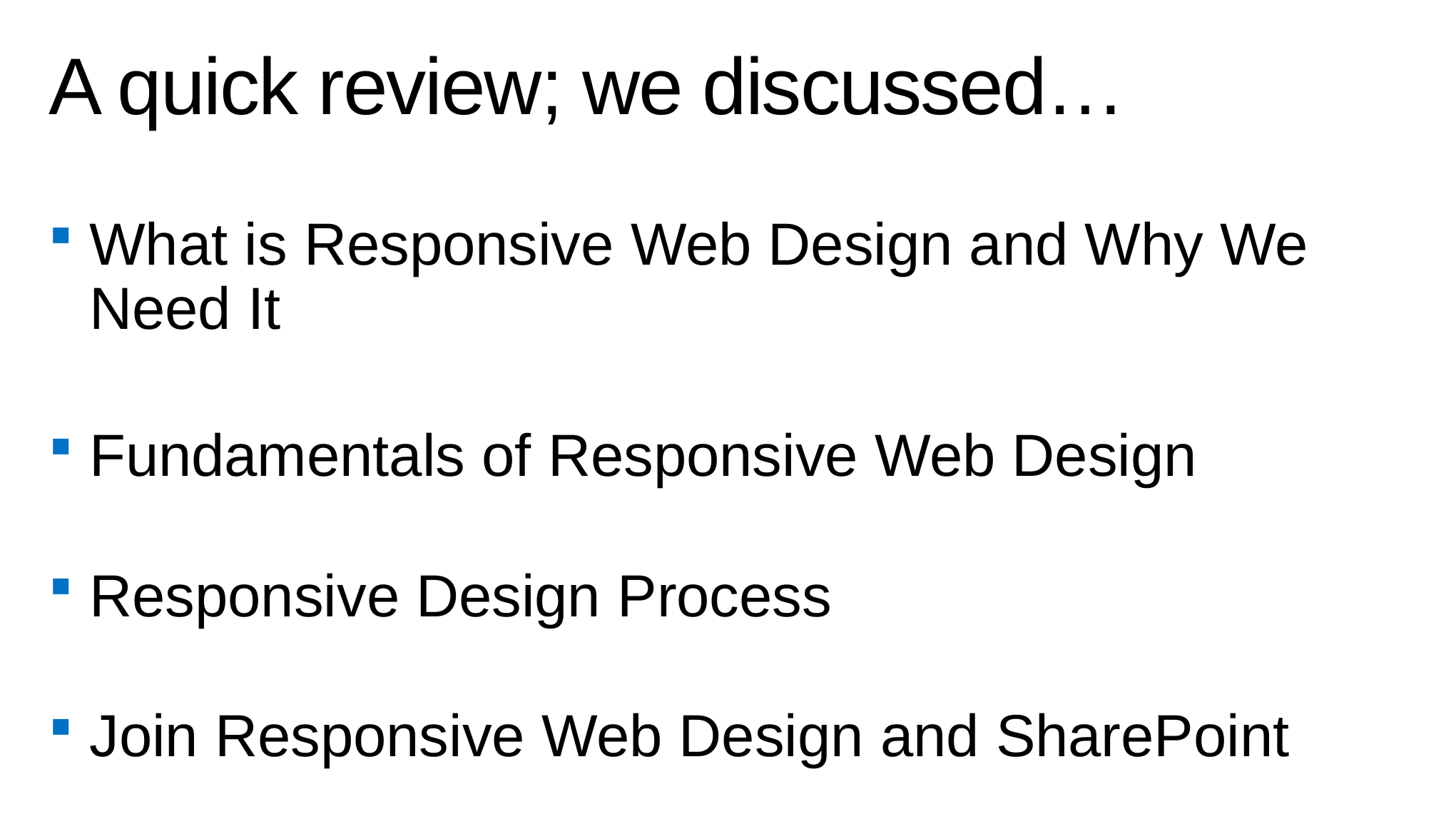

# A quick review; we discussed…
What is Responsive Web Design and Why We Need It
Fundamentals of Responsive Web Design
Responsive Design Process
Join Responsive Web Design and SharePoint